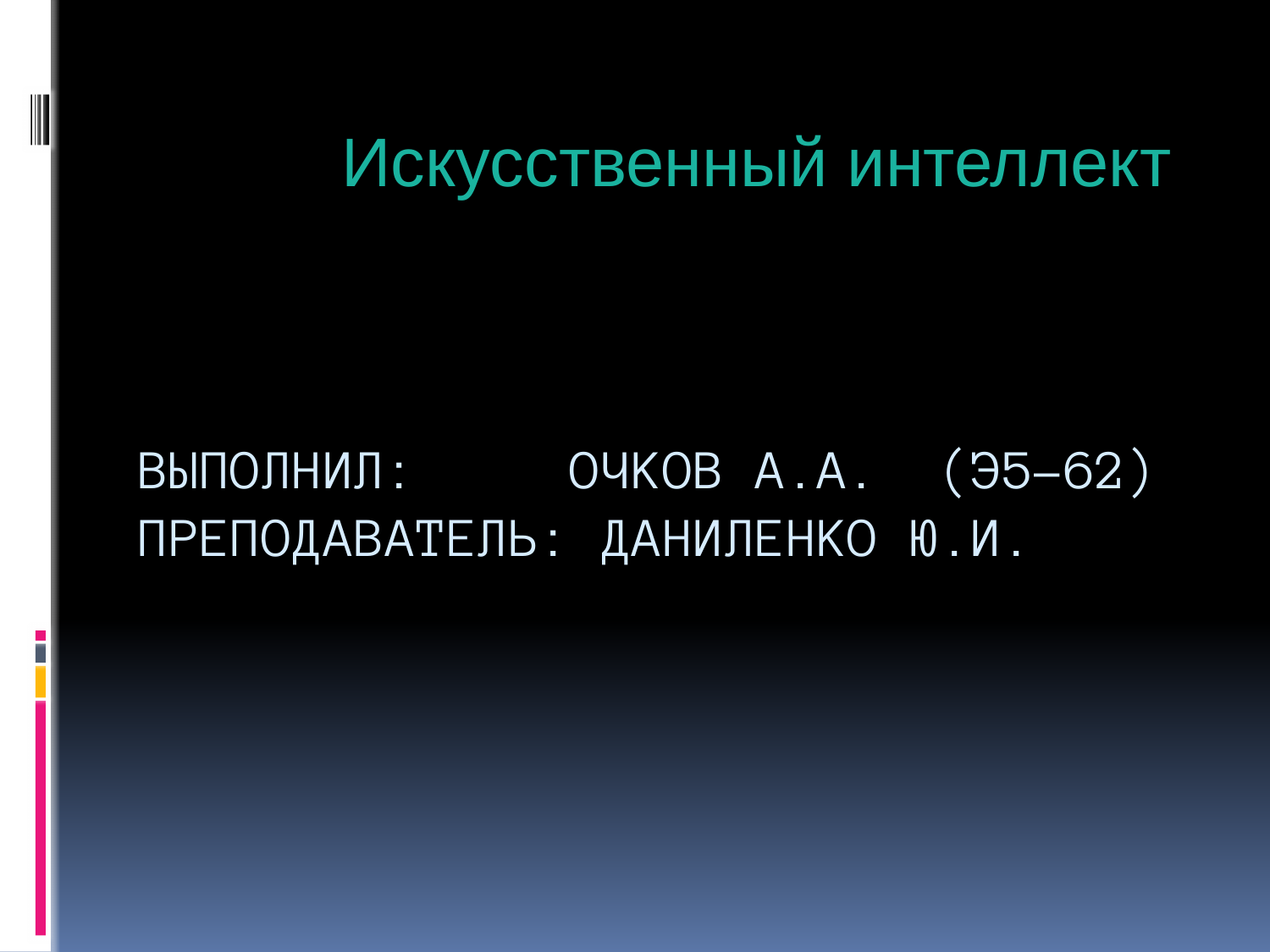

Искусственный интеллект

# Выполнил:     Очков А.А.  (Э5-62) преподаватель: Даниленко Ю.И.